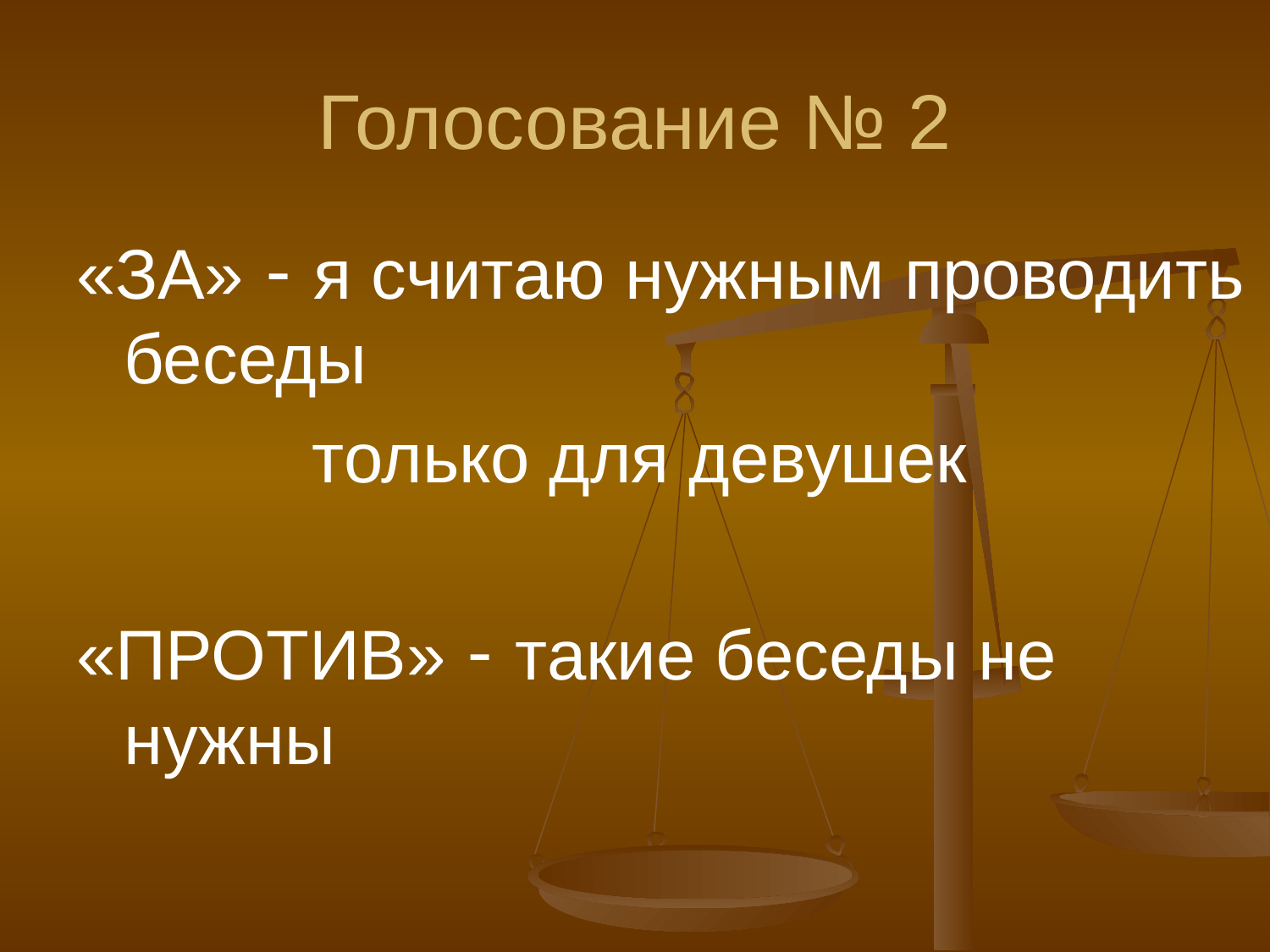

# Голосование № 2
«ЗА» - я считаю нужным проводить беседы
            только для девушек

«ПРОТИВ» - такие беседы не нужны